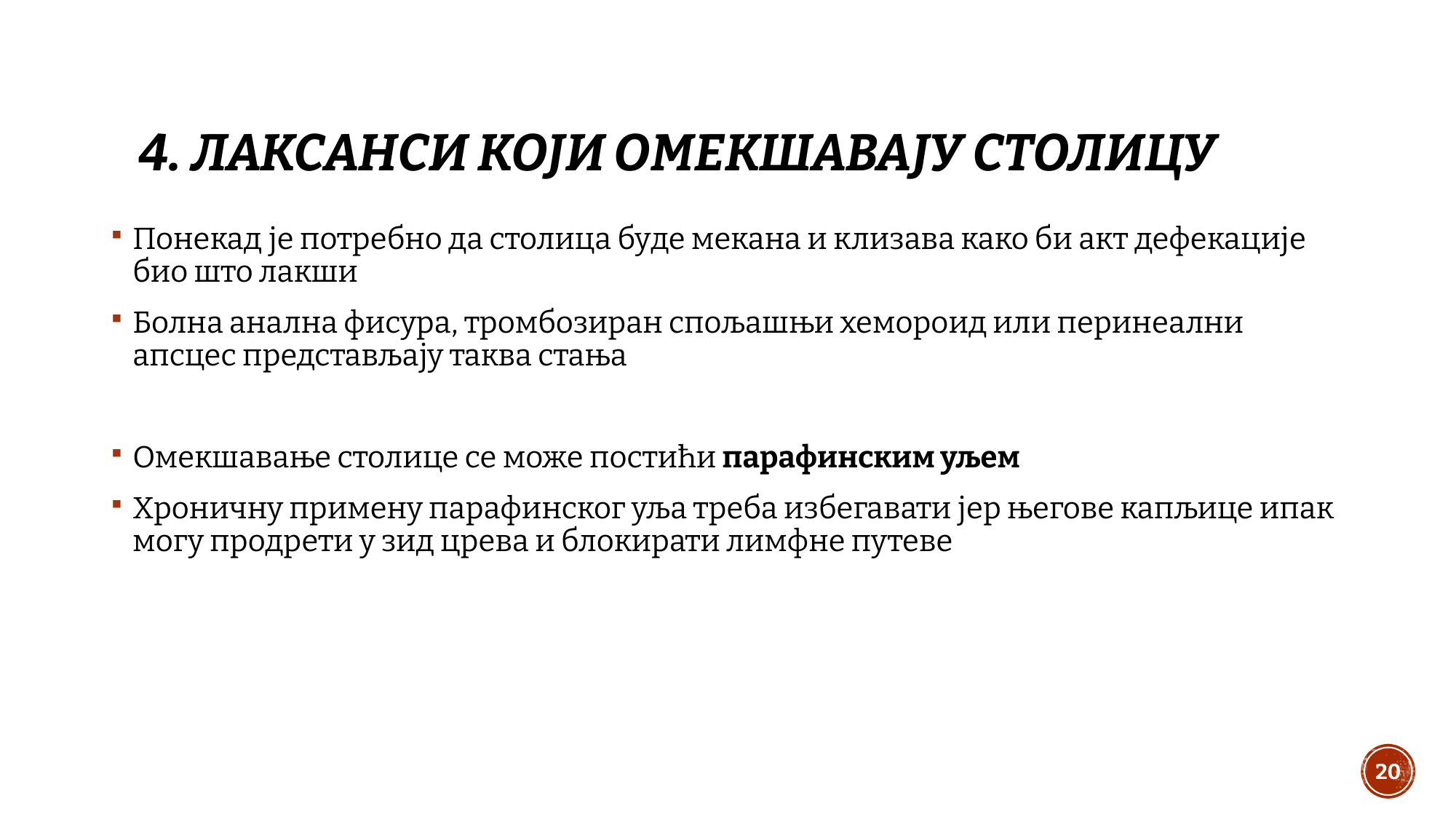

# 4. Лаксанси који омекшавају столицу
Понекад је потребно да столица буде мекана и клизава како би акт дефекације био што лакши
Болна анална фисура, тромбозиран спољашњи хемороид или перинеални апсцес представљају таква стања

Омекшавање столице се може постићи парафинским уљем
Хроничну примену парафинског уља треба избегавати јер његове капљице ипак могу продрети у зид црева и блокирати лимфне путеве
20